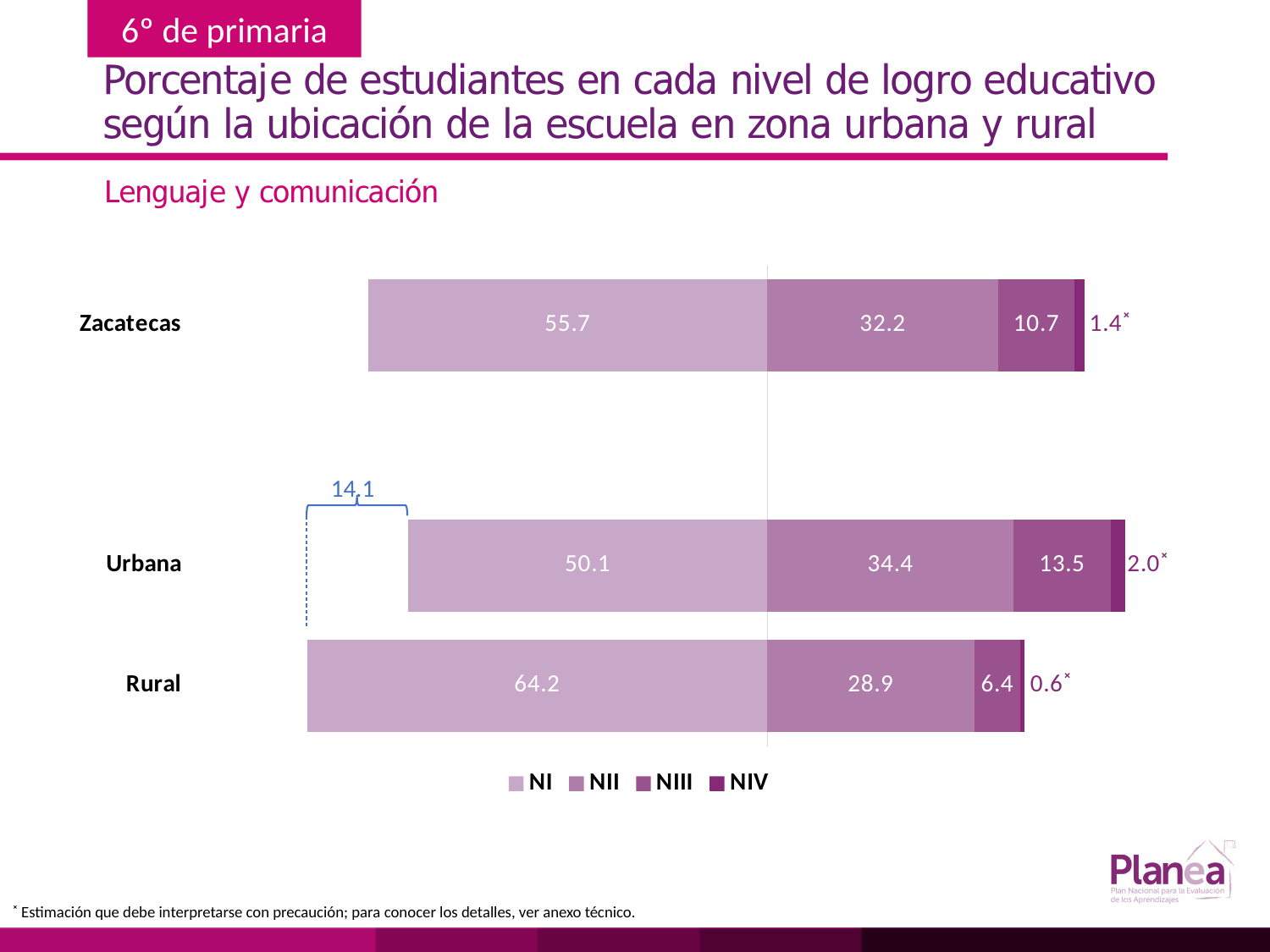

# Porcentaje de estudiantes en cada nivel de logro educativo según la ubicación de la escuela en zona urbana y rural

Lenguaje y comunicación

### Chart

| Category |  |  |  |  |
|---|---|---|---|---|
| Rural | -64.2 | 28.9 | 6.4 | 0.6 |
| Urbana | -50.1 | 34.4 | 13.5 | 2.0 |
|  | None | None | None | None |
| Zacatecas | -55.7 | 32.2 | 10.7 | 1.4 |
14.1
˟ Estimación que debe interpretarse con precaución; para conocer los detalles, ver anexo técnico.